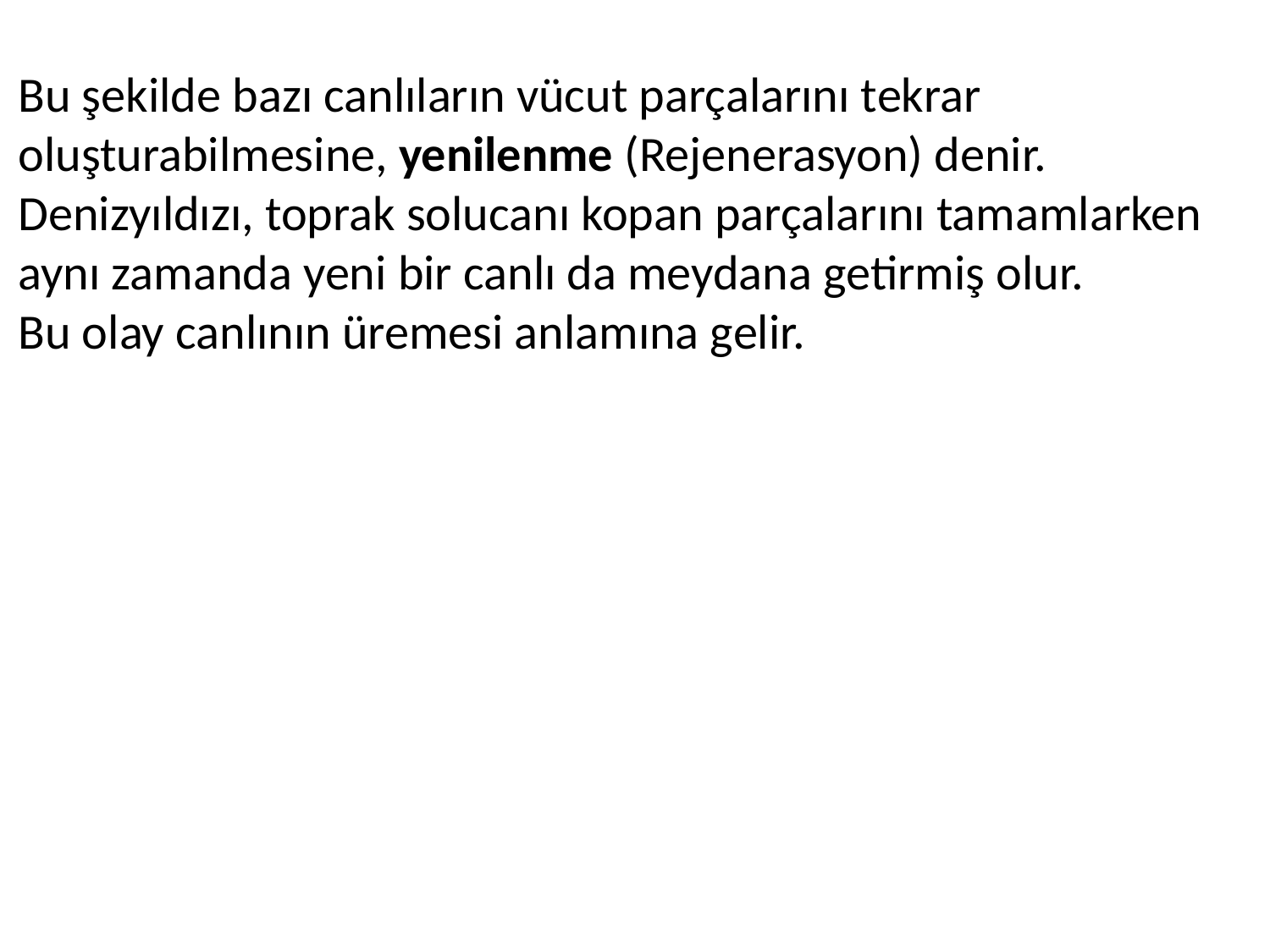

Bu şekilde bazı canlıların vücut parçalarını tekrar oluşturabilmesine, yenilenme (Rejenerasyon) denir. Denizyıldızı, toprak solucanı kopan parçalarını tamamlarken aynı zamanda yeni bir canlı da meydana getirmiş olur.
Bu olay canlının üremesi anlamına gelir.